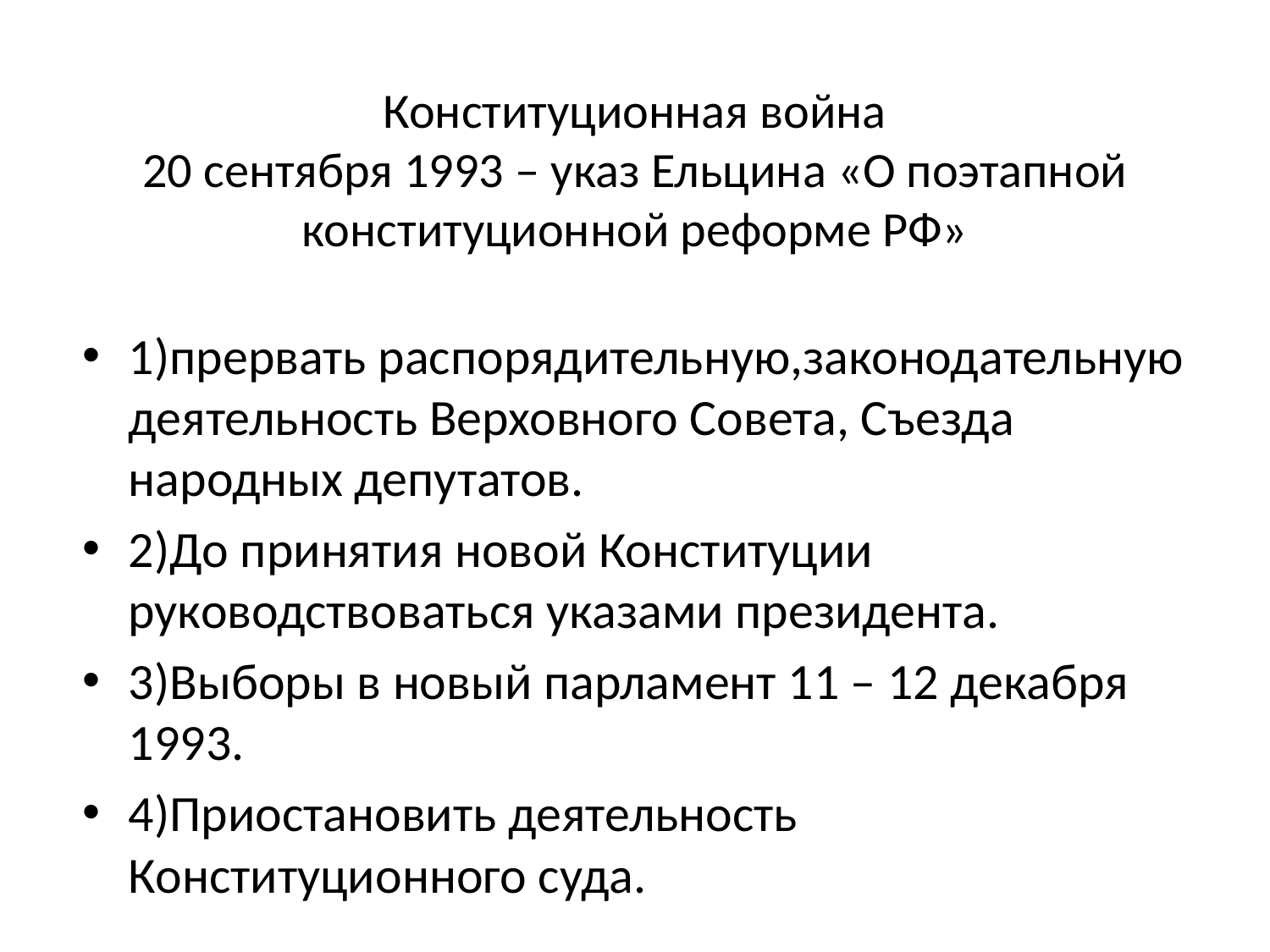

# Конституционная война 20 сентября 1993 – указ Ельцина «О поэтапной конституционной реформе РФ»
1)прервать распорядительную,законодательную деятельность Верховного Совета, Съезда народных депутатов.
2)До принятия новой Конституции руководствоваться указами президента.
3)Выборы в новый парламент 11 – 12 декабря 1993.
4)Приостановить деятельность Конституционного суда.